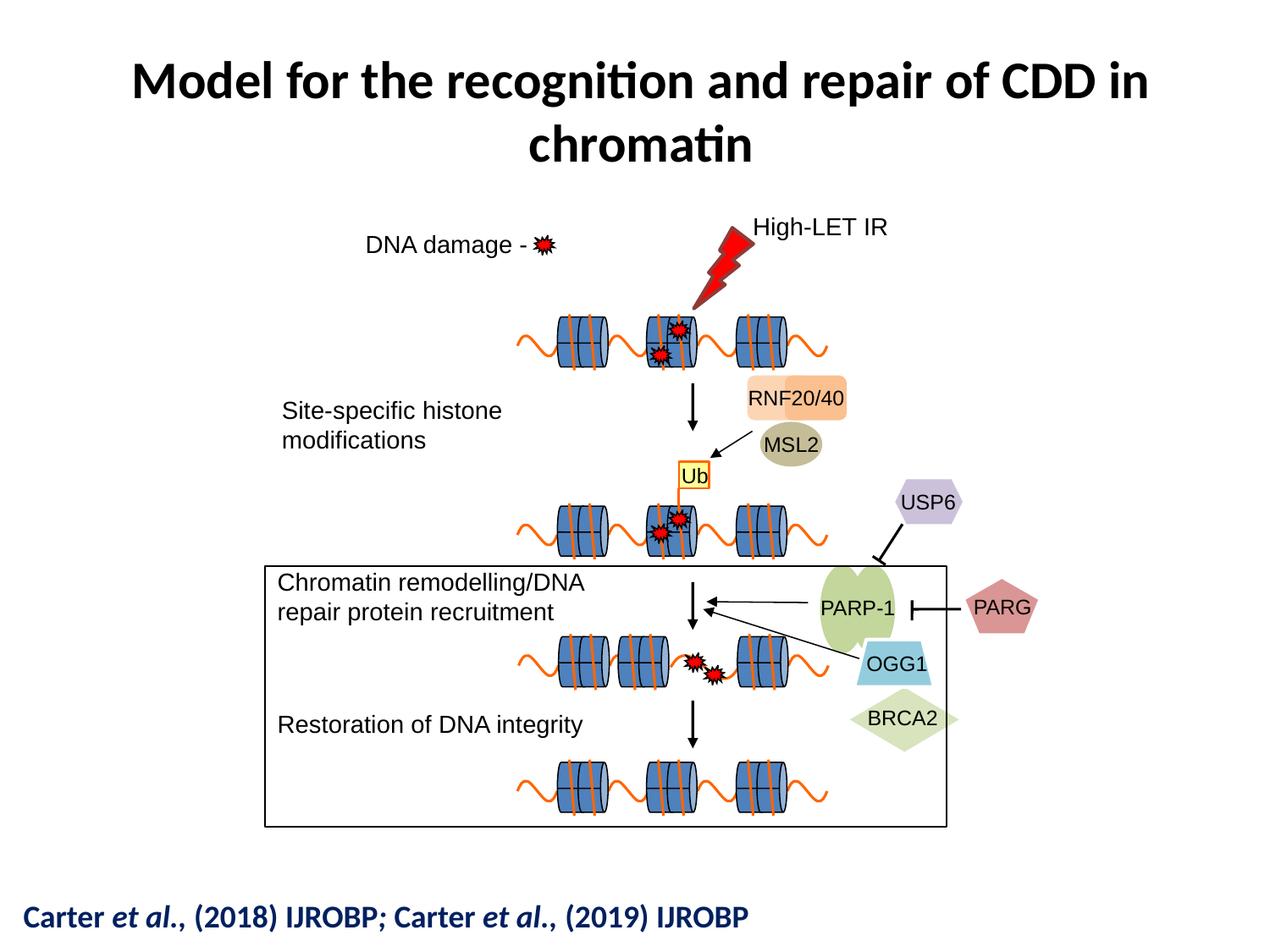

Model for the recognition and repair of CDD in chromatin
High-LET IR
DNA damage -

RNF20/40

Site-specific histone modifications

MSL2

Ub

USP6

Chromatin remodelling/DNA repair protein recruitment

PARG
PARP-1

OGG1

BRCA2

Restoration of DNA integrity

Carter et al., (2018) IJROBP; Carter et al., (2019) IJROBP